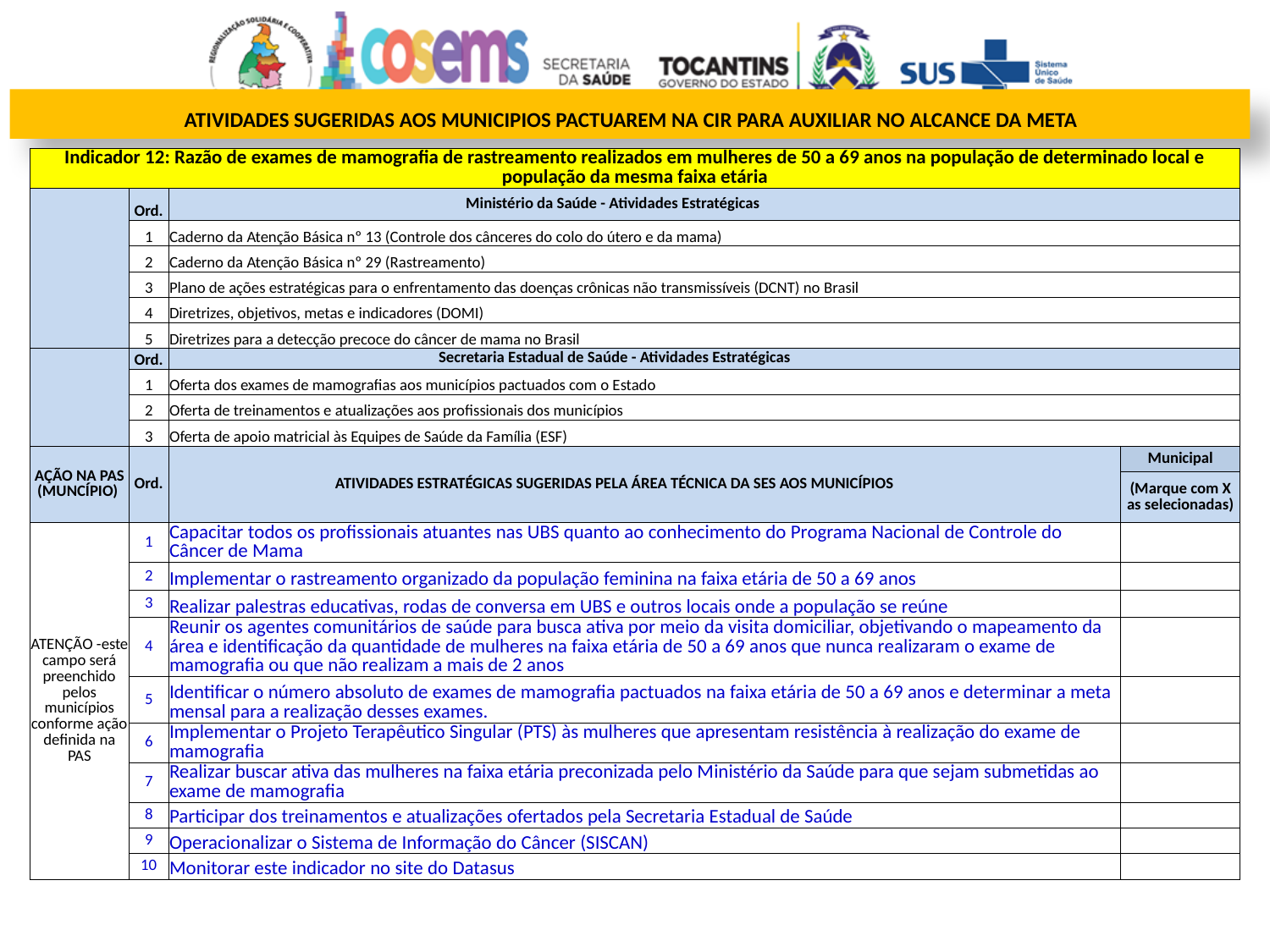

ATIVIDADES SUGERIDAS AOS MUNICIPIOS PACTUAREM NA CIR PARA AUXILIAR NO ALCANCE DA META
| Indicador 12: Razão de exames de mamografia de rastreamento realizados em mulheres de 50 a 69 anos na população de determinado local e população da mesma faixa etária |  |  |  |
| --- | --- | --- | --- |
|  | Ord. | Ministério da Saúde - Atividades Estratégicas |  |
|  | 1 | Caderno da Atenção Básica nº 13 (Controle dos cânceres do colo do útero e da mama) |  |
|  | 2 | Caderno da Atenção Básica nº 29 (Rastreamento) |  |
|  | 3 | Plano de ações estratégicas para o enfrentamento das doenças crônicas não transmissíveis (DCNT) no Brasil |  |
|  | 4 | Diretrizes, objetivos, metas e indicadores (DOMI) |  |
|  | 5 | Diretrizes para a detecção precoce do câncer de mama no Brasil |  |
|  | Ord. | Secretaria Estadual de Saúde - Atividades Estratégicas |  |
|  | 1 | Oferta dos exames de mamografias aos municípios pactuados com o Estado |  |
|  | 2 | Oferta de treinamentos e atualizações aos profissionais dos municípios |  |
|  | 3 | Oferta de apoio matricial às Equipes de Saúde da Família (ESF) |  |
| AÇÃO NA PAS (MUNCÍPIO) | Ord. | ATIVIDADES ESTRATÉGICAS SUGERIDAS PELA ÁREA TÉCNICA DA SES AOS MUNICÍPIOS | Municipal |
|  |  |  | (Marque com X as selecionadas) |
| ATENÇÃO -este campo será preenchido pelos municípios conforme ação definida na PAS | 1 | Capacitar todos os profissionais atuantes nas UBS quanto ao conhecimento do Programa Nacional de Controle do Câncer de Mama |  |
|  | 2 | Implementar o rastreamento organizado da população feminina na faixa etária de 50 a 69 anos |  |
|  | 3 | Realizar palestras educativas, rodas de conversa em UBS e outros locais onde a população se reúne |  |
|  | 4 | Reunir os agentes comunitários de saúde para busca ativa por meio da visita domiciliar, objetivando o mapeamento da área e identificação da quantidade de mulheres na faixa etária de 50 a 69 anos que nunca realizaram o exame de mamografia ou que não realizam a mais de 2 anos |  |
|  | 5 | Identificar o número absoluto de exames de mamografia pactuados na faixa etária de 50 a 69 anos e determinar a meta mensal para a realização desses exames. |  |
|  | 6 | Implementar o Projeto Terapêutico Singular (PTS) às mulheres que apresentam resistência à realização do exame de mamografia |  |
|  | 7 | Realizar buscar ativa das mulheres na faixa etária preconizada pelo Ministério da Saúde para que sejam submetidas ao exame de mamografia |  |
|  | 8 | Participar dos treinamentos e atualizações ofertados pela Secretaria Estadual de Saúde |  |
|  | 9 | Operacionalizar o Sistema de Informação do Câncer (SISCAN) |  |
|  | 10 | Monitorar este indicador no site do Datasus |  |